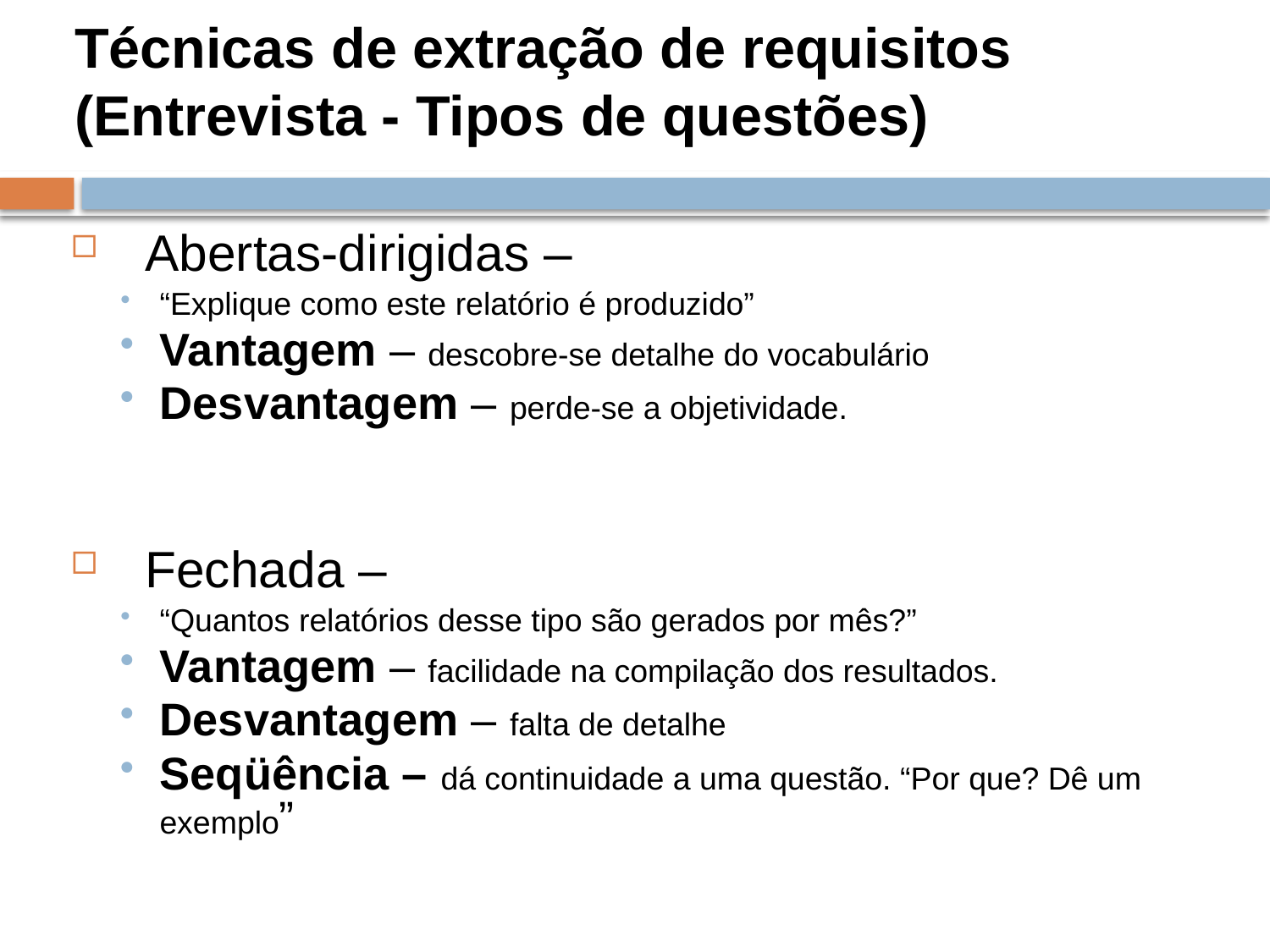

Técnicas de extração de requisitos
(Entrevista - Tipos de questões)
Abertas-dirigidas –
“Explique como este relatório é produzido”
Vantagem – descobre-se detalhe do vocabulário
Desvantagem – perde-se a objetividade.

Fechada –
“Quantos relatórios desse tipo são gerados por mês?”
Vantagem – facilidade na compilação dos resultados.
Desvantagem – falta de detalhe
Seqüência – dá continuidade a uma questão. “Por que? Dê um exemplo”